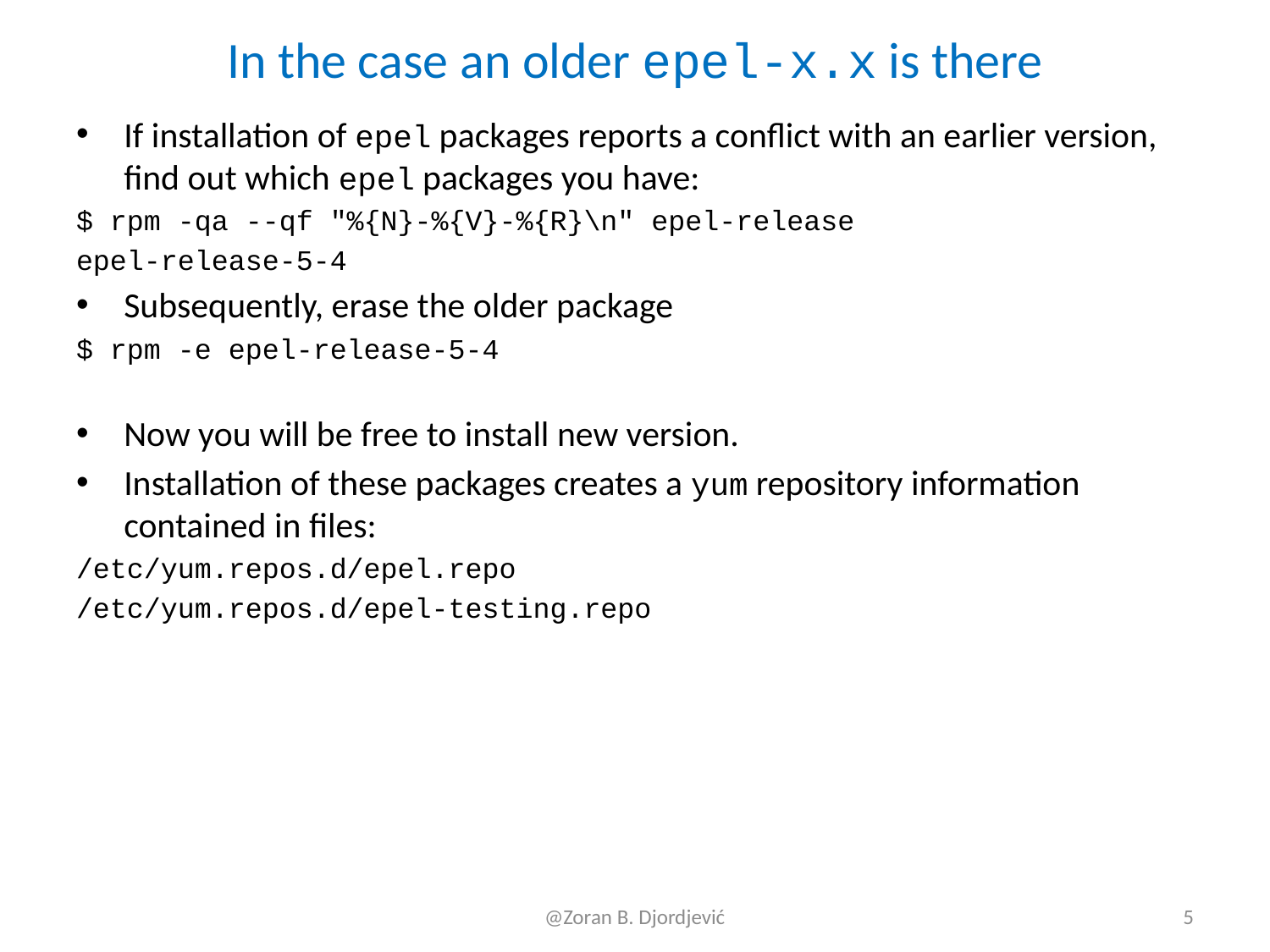

# In the case an older epel-x.x is there
If installation of epel packages reports a conflict with an earlier version, find out which epel packages you have:
$ rpm -qa --qf "%{N}-%{V}-%{R}\n" epel-release
epel-release-5-4
Subsequently, erase the older package
$ rpm -e epel-release-5-4

Now you will be free to install new version.
Installation of these packages creates a yum repository information contained in files:
/etc/yum.repos.d/epel.repo
/etc/yum.repos.d/epel-testing.repo

@Zoran B. Djordjević
5